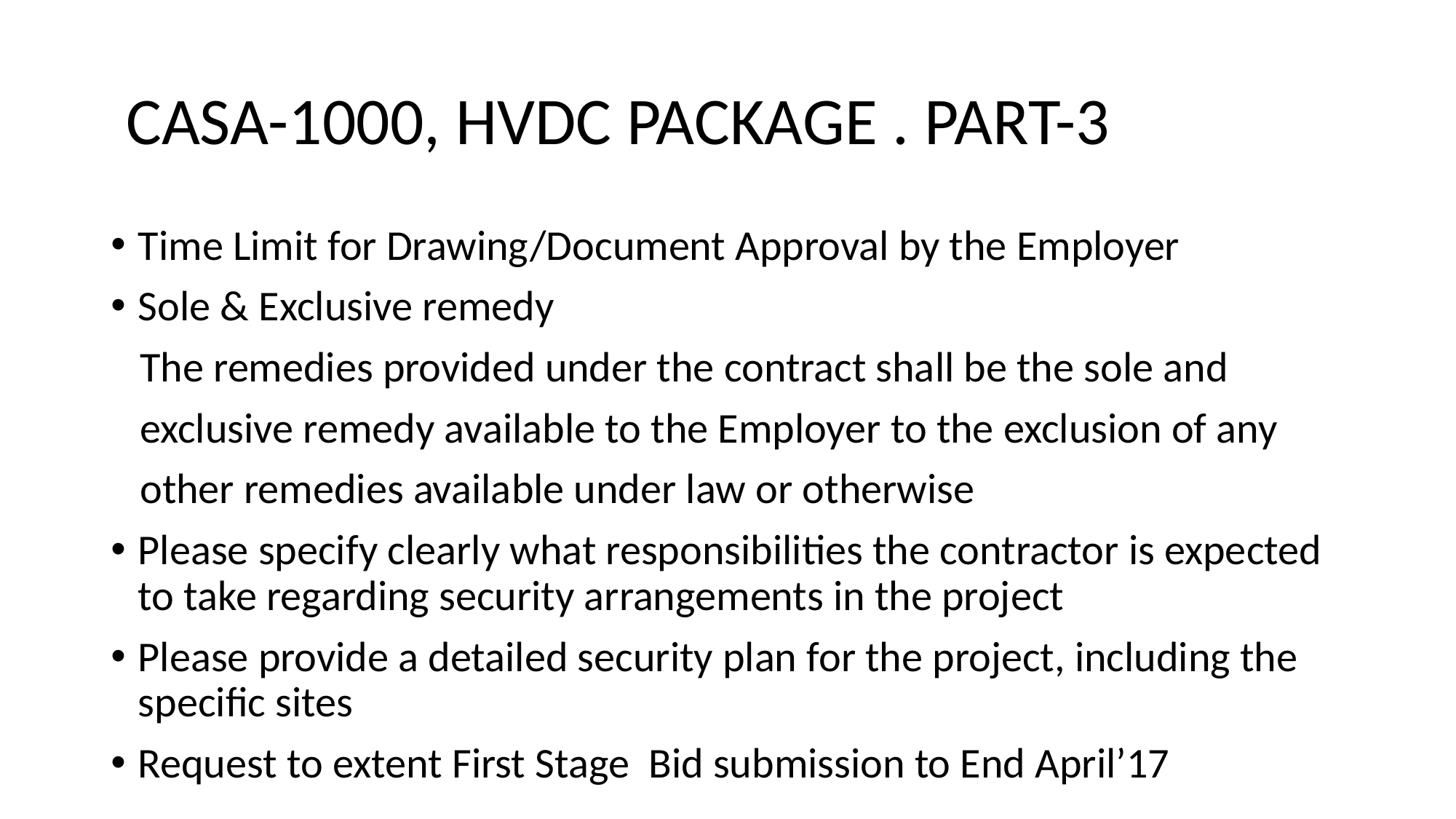

# CASA-1000, HVDC PACKAGE . PART-3
Time Limit for Drawing/Document Approval by the Employer
Sole & Exclusive remedy
   The remedies provided under the contract shall be the sole and
   exclusive remedy available to the Employer to the exclusion of any
   other remedies available under law or otherwise
Please specify clearly what responsibilities the contractor is expected to take regarding security arrangements in the project
Please provide a detailed security plan for the project, including the specific sites
Request to extent First Stage  Bid submission to End April’17